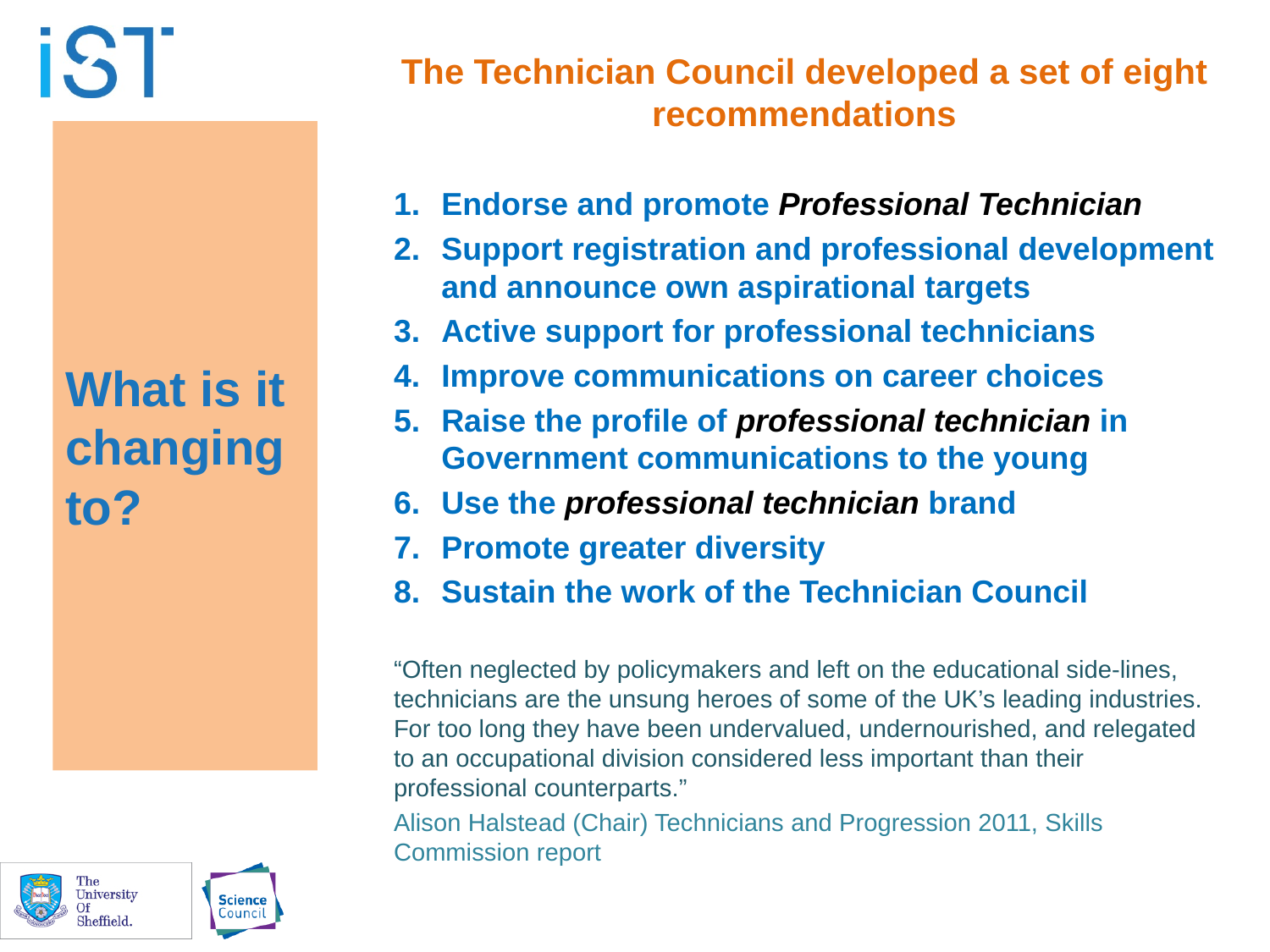

The Technician Council developed a set of eight recommendations

Endorse and promote Professional Technician
Support registration and professional development and announce own aspirational targets
Active support for professional technicians
Improve communications on career choices
Raise the profile of professional technician in Government communications to the young
Use the professional technician brand
Promote greater diversity
Sustain the work of the Technician Council

“Often neglected by policymakers and left on the educational side-lines, technicians are the unsung heroes of some of the UK’s leading industries. For too long they have been undervalued, undernourished, and relegated to an occupational division considered less important than their professional counterparts.”
Alison Halstead (Chair) Technicians and Progression 2011, Skills Commission report
# What is it changing to?